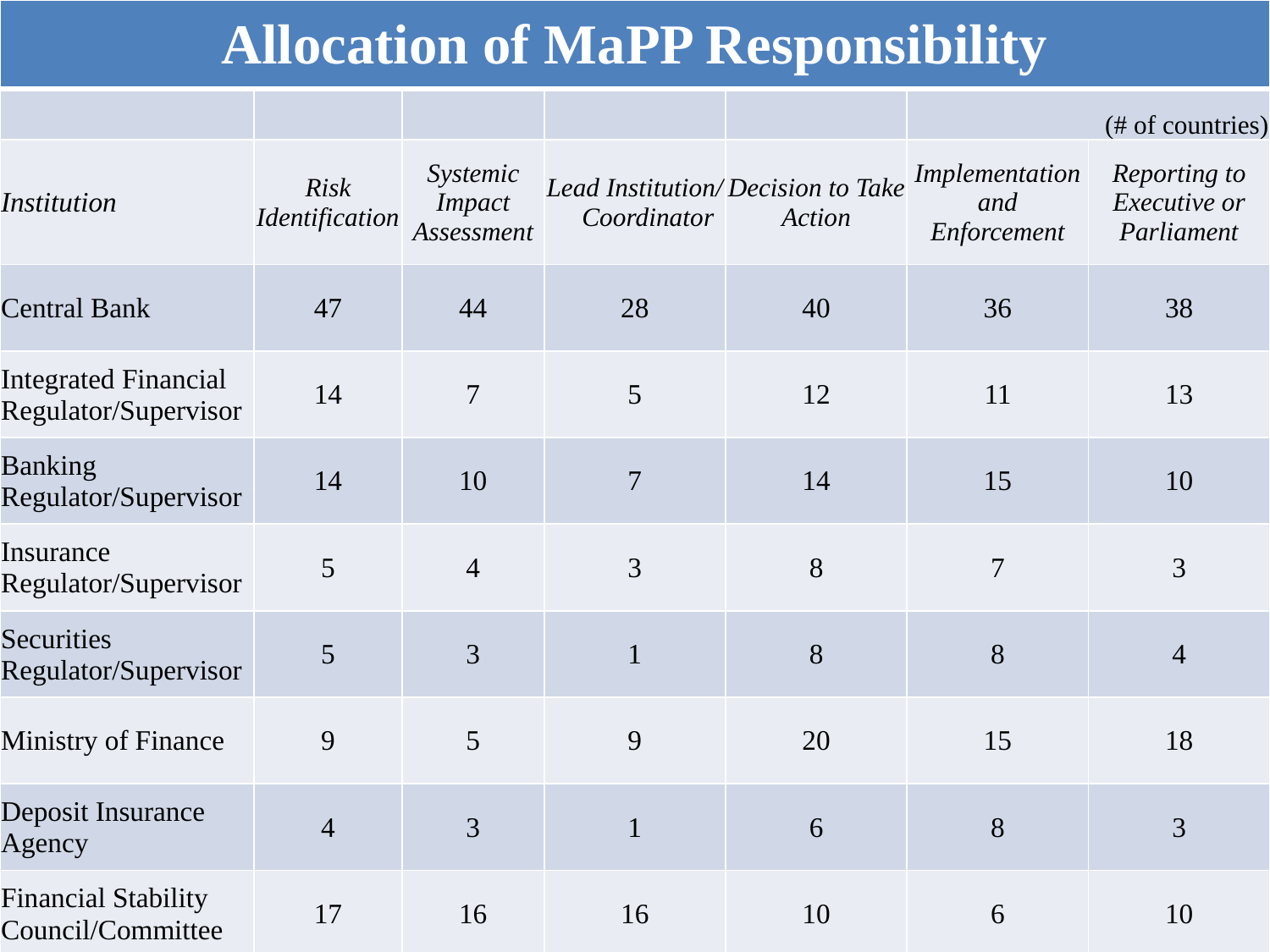

| Allocation of MaPP Responsibility |  |  |  |  |  |  |
| --- | --- | --- | --- | --- | --- | --- |
|  |  |  |  |  | (# of countries) |  |
| Institution | Risk Identification | Systemic Impact Assessment | Lead Institution/ Coordinator | Decision to Take Action | Implementation and Enforcement | Reporting to Executive or Parliament |
| Central Bank | 47 | 44 | 28 | 40 | 36 | 38 |
| Integrated Financial Regulator/Supervisor | 14 | 7 | 5 | 12 | 11 | 13 |
| Banking Regulator/Supervisor | 14 | 10 | 7 | 14 | 15 | 10 |
| Insurance Regulator/Supervisor | 5 | 4 | 3 | 8 | 7 | 3 |
| Securities Regulator/Supervisor | 5 | 3 | 1 | 8 | 8 | 4 |
| Ministry of Finance | 9 | 5 | 9 | 20 | 15 | 18 |
| Deposit Insurance Agency | 4 | 3 | 1 | 6 | 8 | 3 |
| Financial Stability Council/Committee | 17 | 16 | 16 | 10 | 6 | 10 |
| Perimeter of the MaPP Toolkit |  |  |  |  |
| --- | --- | --- | --- | --- |
| (# of countries) |  |  |  |  |
| Instruments |  | Advice | Formal recommendation | Decision/ Co-decision |
|  | Prudential (e.g., capital and loan-to-value ratios) | 18 | 18 | 33 |
|  | Monetary (e.g., interest rate or direct instruments) | 6 | 6 | 31 |
|  | Fiscal (e.g., tax policies) | 25 | 7 | 9 |
|  | Capital controls | 10 | 5 | 11 |
|  | Exchange rate policy | 6 | 5 | 22 |
|  | Antitrust/Competition Policy | 6 | 2 | 2 |
|  | Other | 3 | 1 | 6 |
# What is The MaPP Perimeter?
Expansive perimeter in responsibilities and toolkit

Responsibilities range from risk identification and systemic risk assessment, to decision making and implementation

Toolkit extends beyond prudential tools